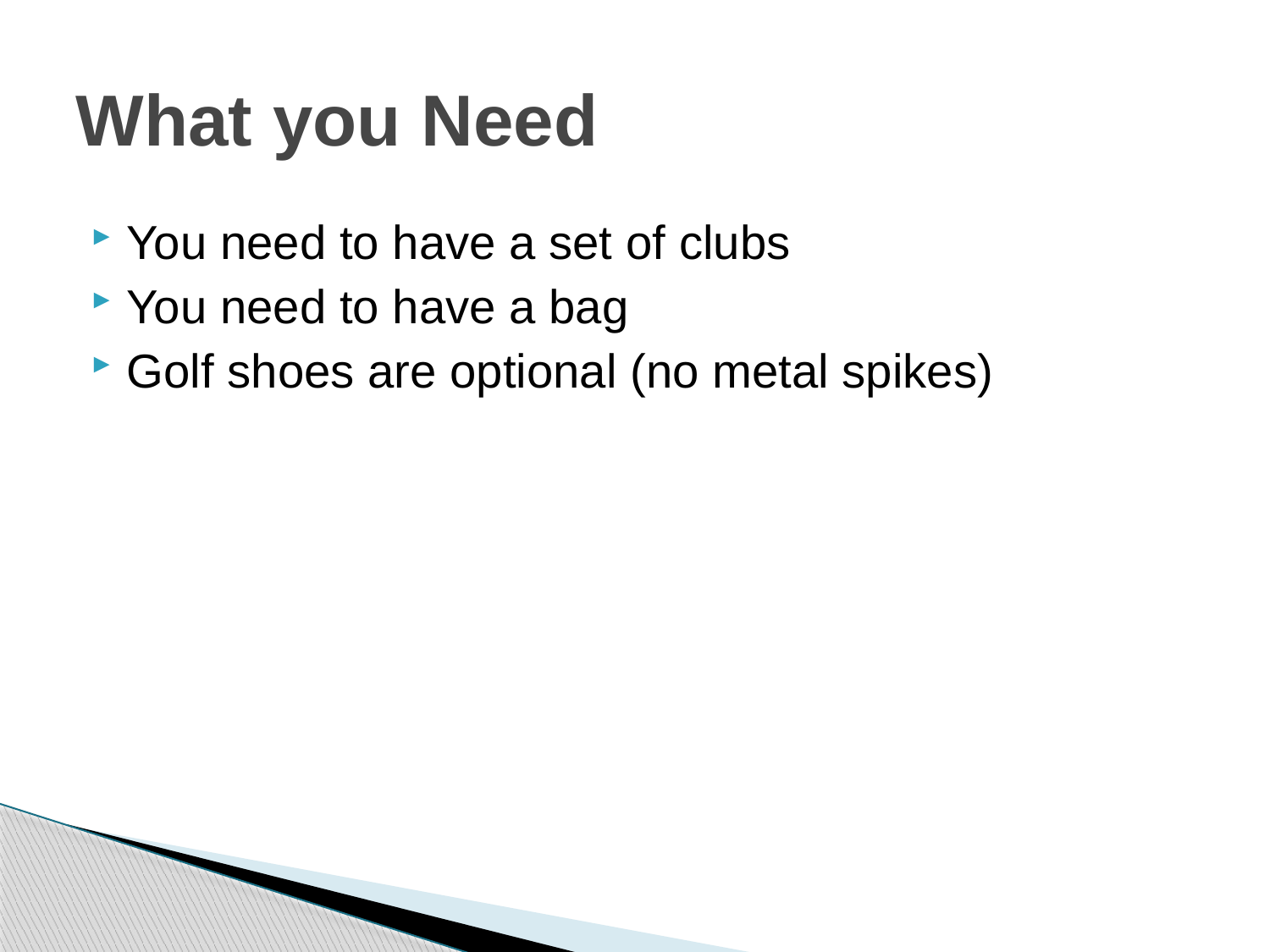

# What you Need
You need to have a set of clubs
You need to have a bag
Golf shoes are optional (no metal spikes)